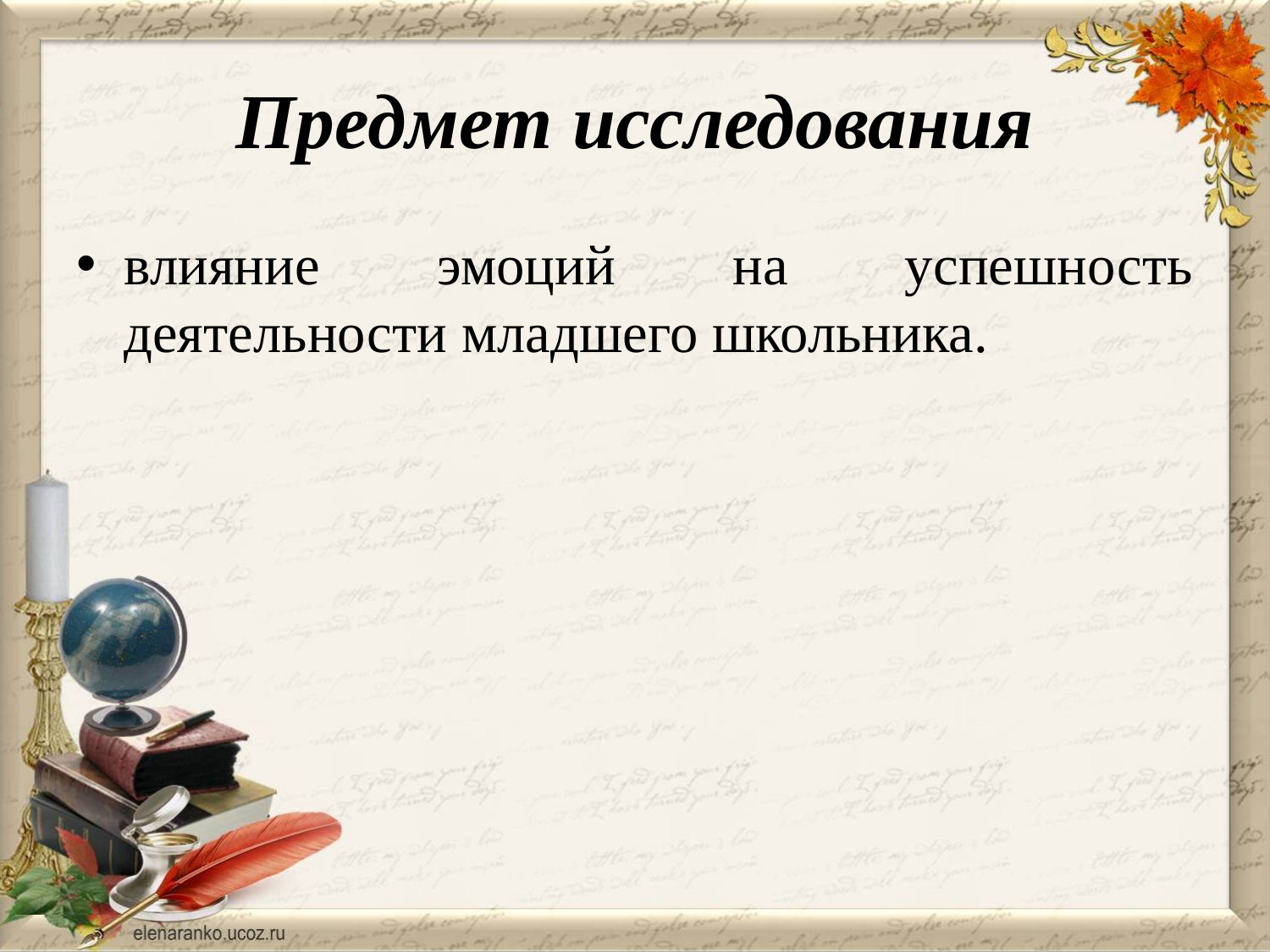

# Предмет исследования
влияние эмоций на успешность деятельности младшего школьника.